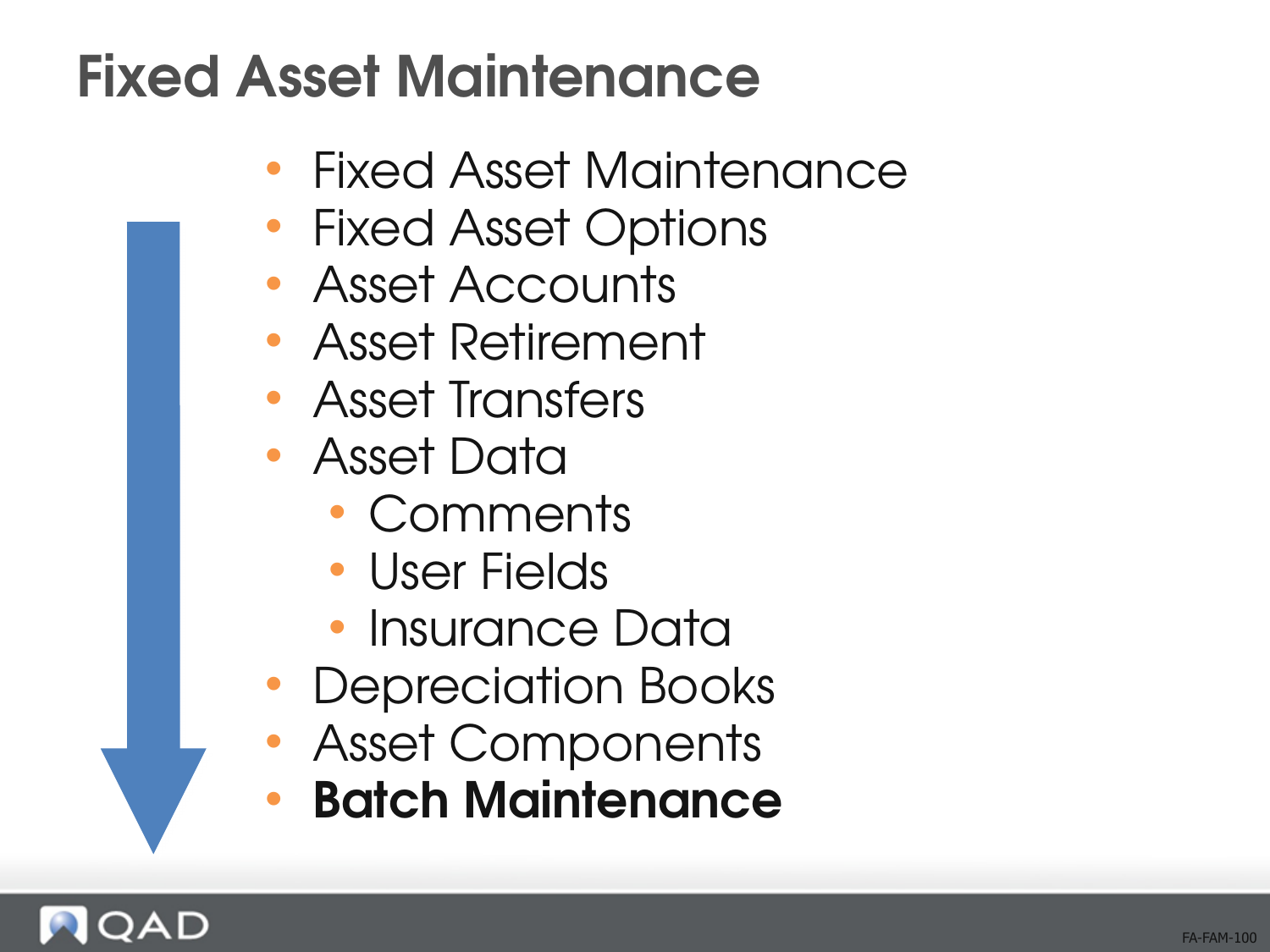

# Fixed Asset Maintenance
Fixed Asset Maintenance
Fixed Asset Options
Asset Accounts
Asset Retirement
Asset Transfers
Asset Data
Comments
User Fields
Insurance Data
Depreciation Books
Asset Components
Batch Maintenance

FA-FAM-100